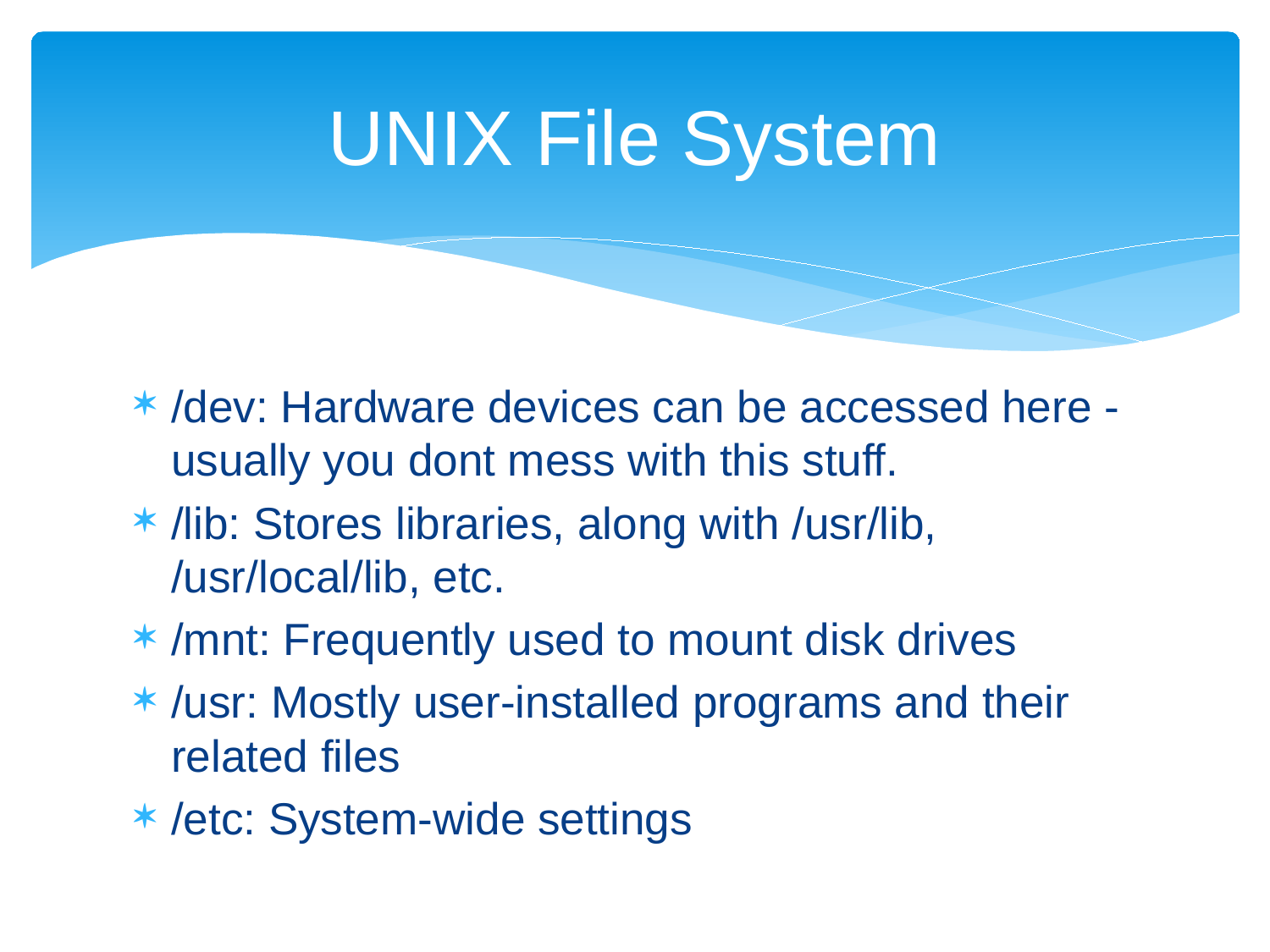

# UNIX File System
/dev: Hardware devices can be accessed here - usually you dont mess with this stuff.
/lib: Stores libraries, along with /usr/lib, /usr/local/lib, etc.
/mnt: Frequently used to mount disk drives
/usr: Mostly user-installed programs and their related files
/etc: System-wide settings